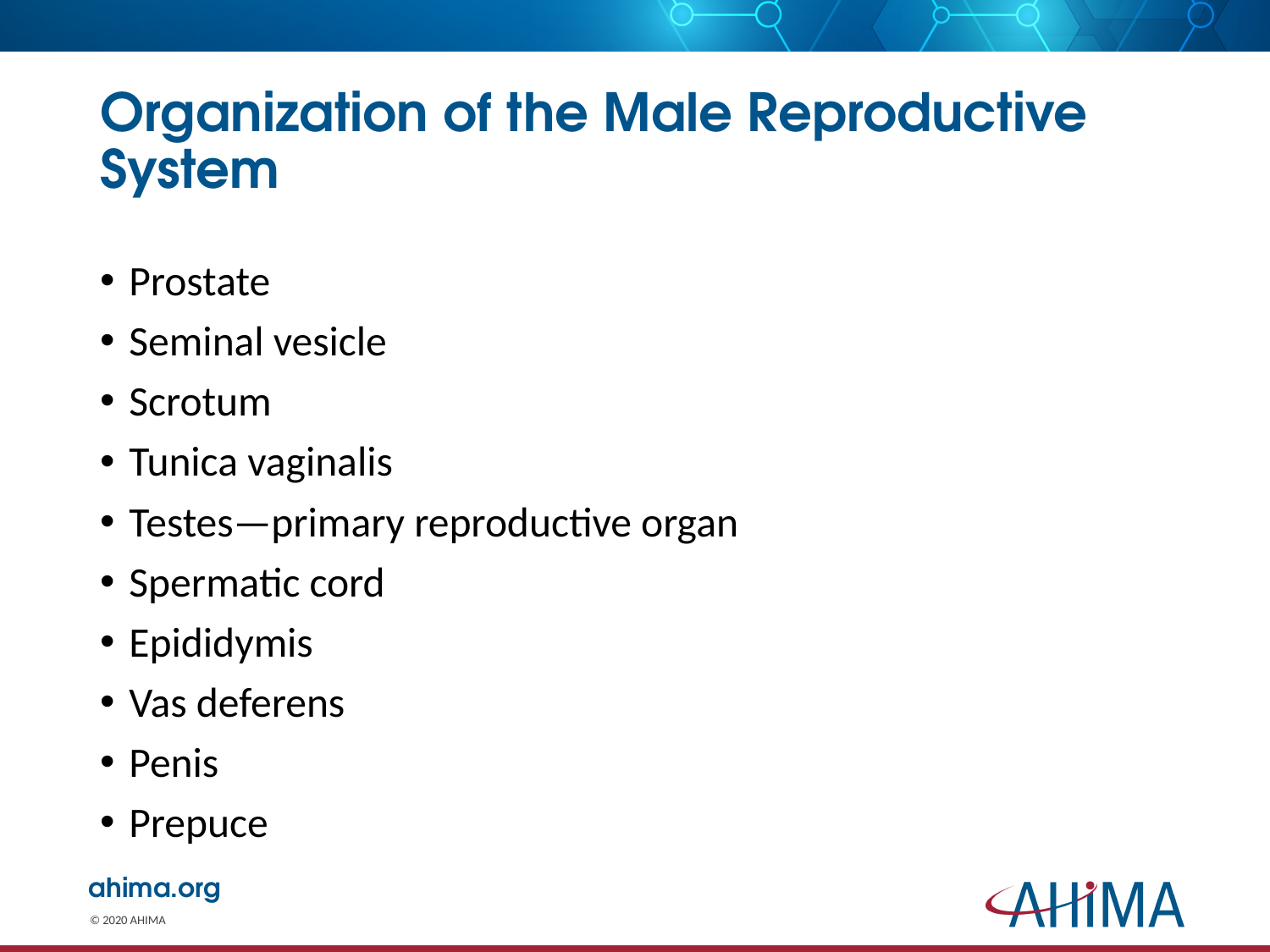

# Organization of the Male Reproductive System
Prostate
Seminal vesicle
Scrotum
Tunica vaginalis
Testes—primary reproductive organ
Spermatic cord
Epididymis
Vas deferens
Penis
Prepuce